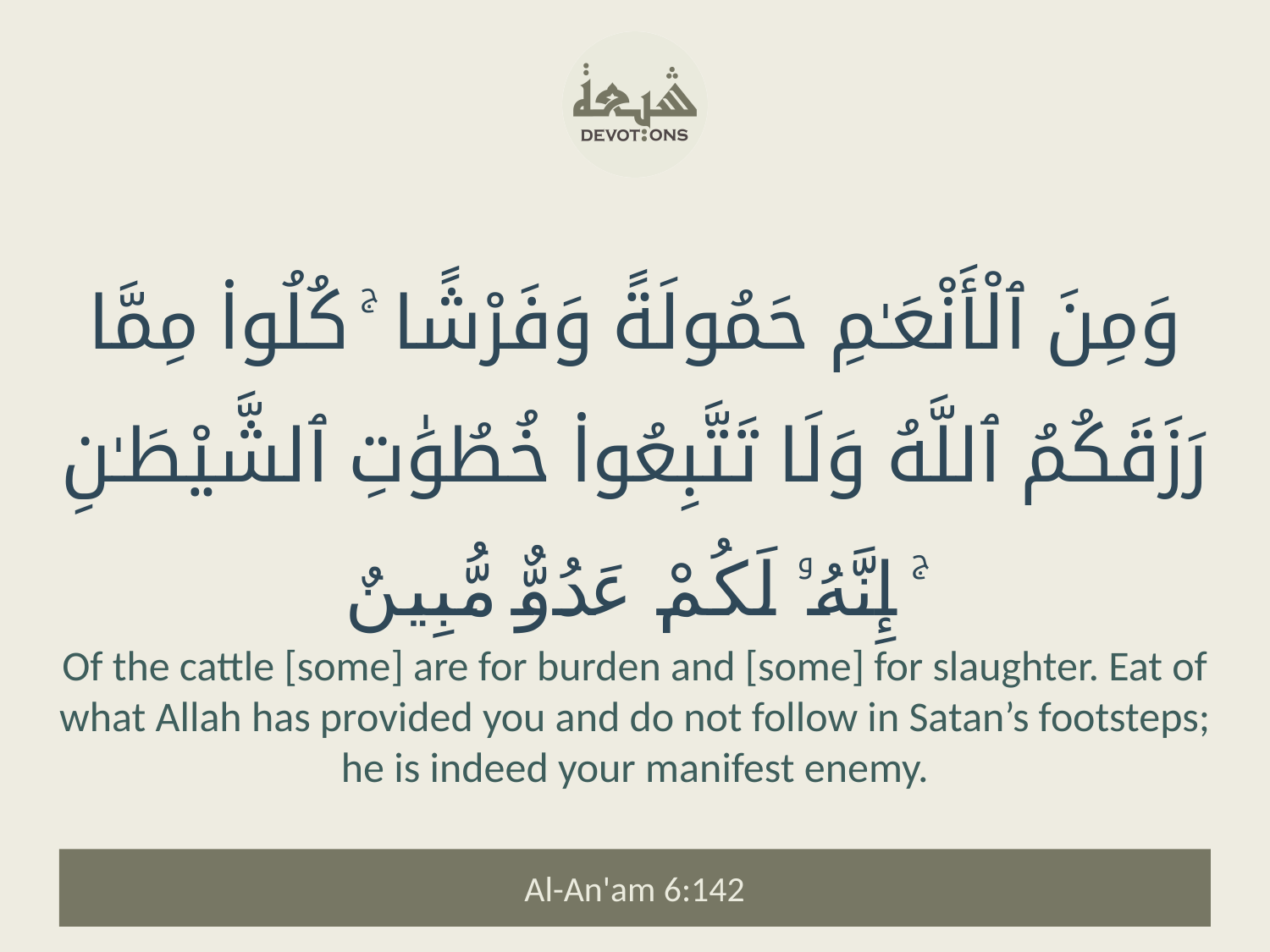

وَمِنَ ٱلْأَنْعَـٰمِ حَمُولَةً وَفَرْشًا ۚ كُلُوا۟ مِمَّا رَزَقَكُمُ ٱللَّهُ وَلَا تَتَّبِعُوا۟ خُطُوَٰتِ ٱلشَّيْطَـٰنِ ۚ إِنَّهُۥ لَكُمْ عَدُوٌّ مُّبِينٌ
Of the cattle [some] are for burden and [some] for slaughter. Eat of what Allah has provided you and do not follow in Satan’s footsteps; he is indeed your manifest enemy.
Al-An'am 6:142